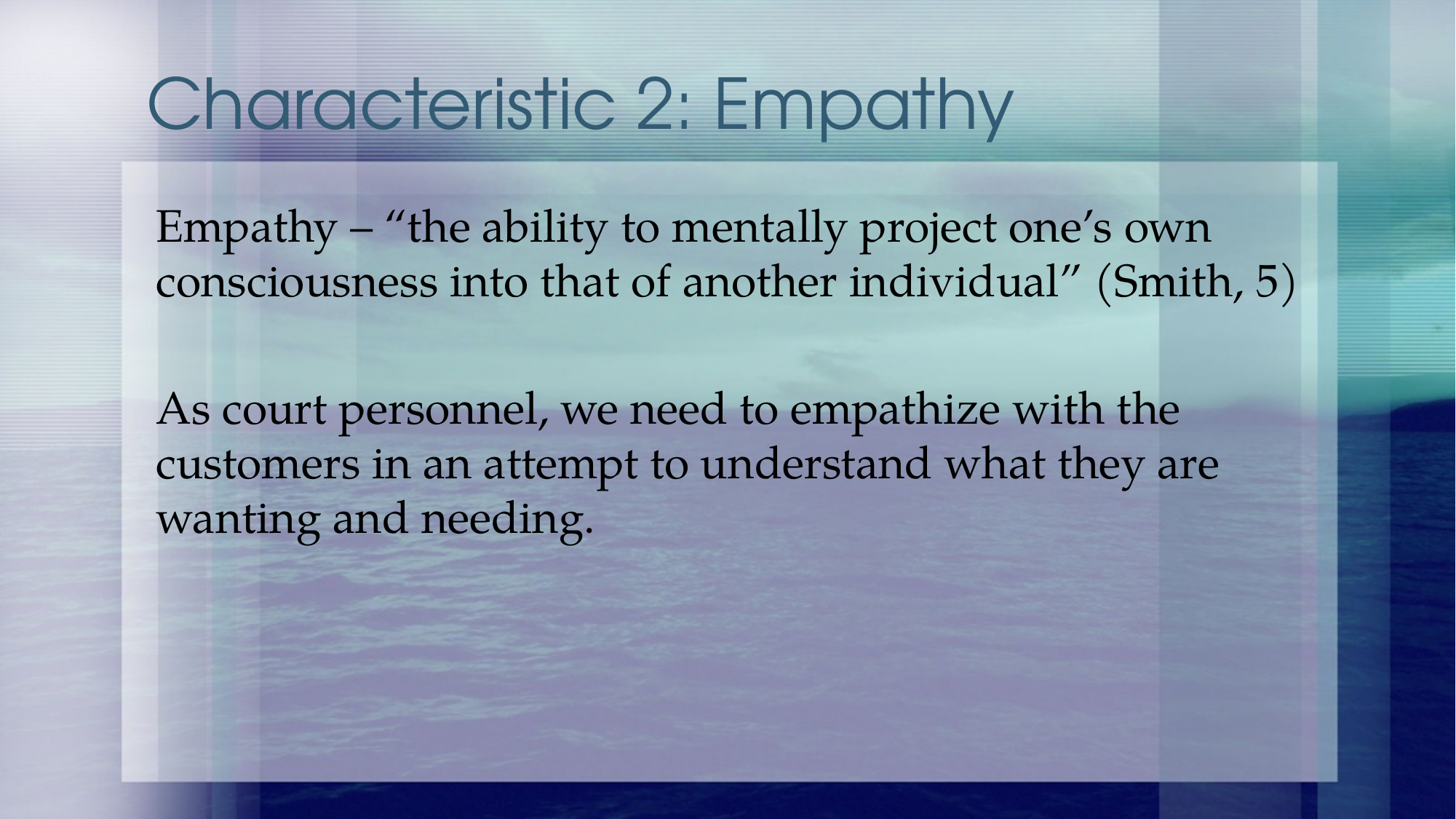

# Characteristic 2: Empathy
Empathy – “the ability to mentally project one’s own consciousness into that of another individual” (Smith, 5)

As court personnel, we need to empathize with the customers in an attempt to understand what they are wanting and needing.